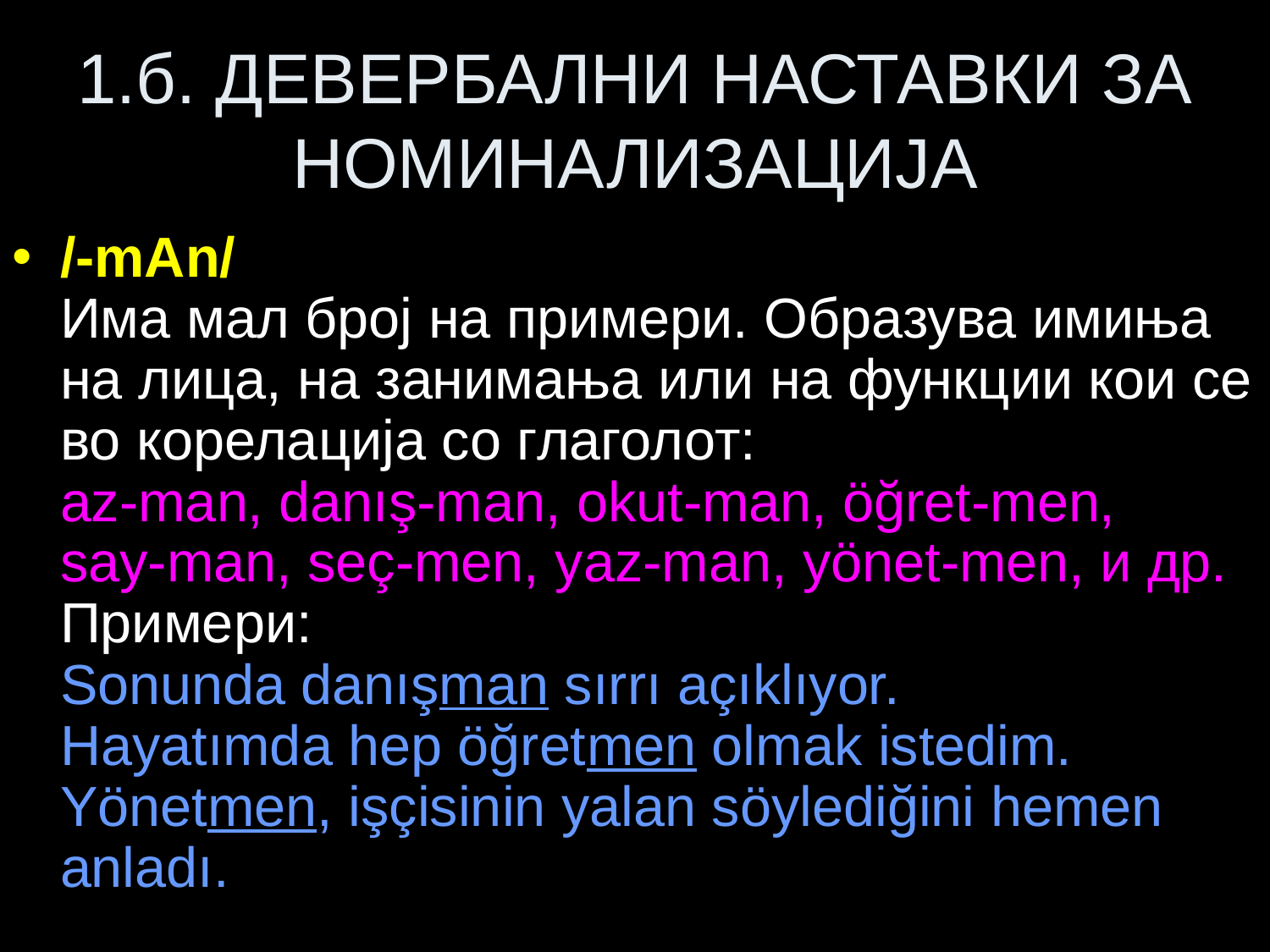

# 1.б. ДЕВЕРБАЛНИ НАСТАВКИ ЗА НОМИНАЛИЗАЦИЈА
/-mAn/
Има мал број на примери. Образува имиња на лица, на занимања или на функции кои се во корелација со глаголот:
az-man, danış-man, okut-man, öğret-men,
say-man, seç-men, yaz-man, yönet-men, и др.
Примери:
Sonunda danışman sırrı açıklıyor.
Hayatımda hep öğretmen olmak istedim.
Yönetmen, işçisinin yalan söylediğini hemen anladı.